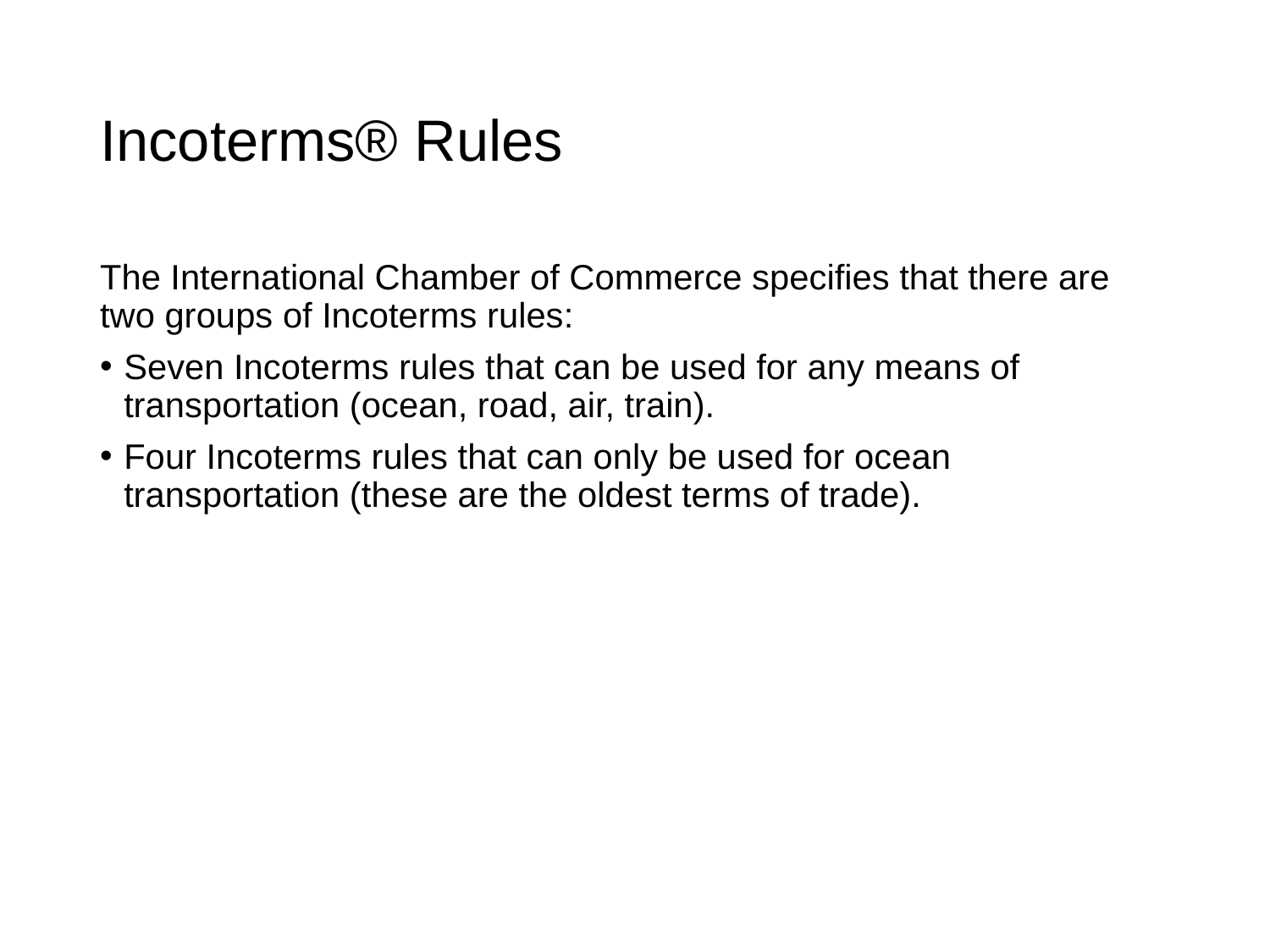

# Incoterms® Rules
The International Chamber of Commerce specifies that there are two groups of Incoterms rules:
Seven Incoterms rules that can be used for any means of transportation (ocean, road, air, train).
Four Incoterms rules that can only be used for ocean transportation (these are the oldest terms of trade).